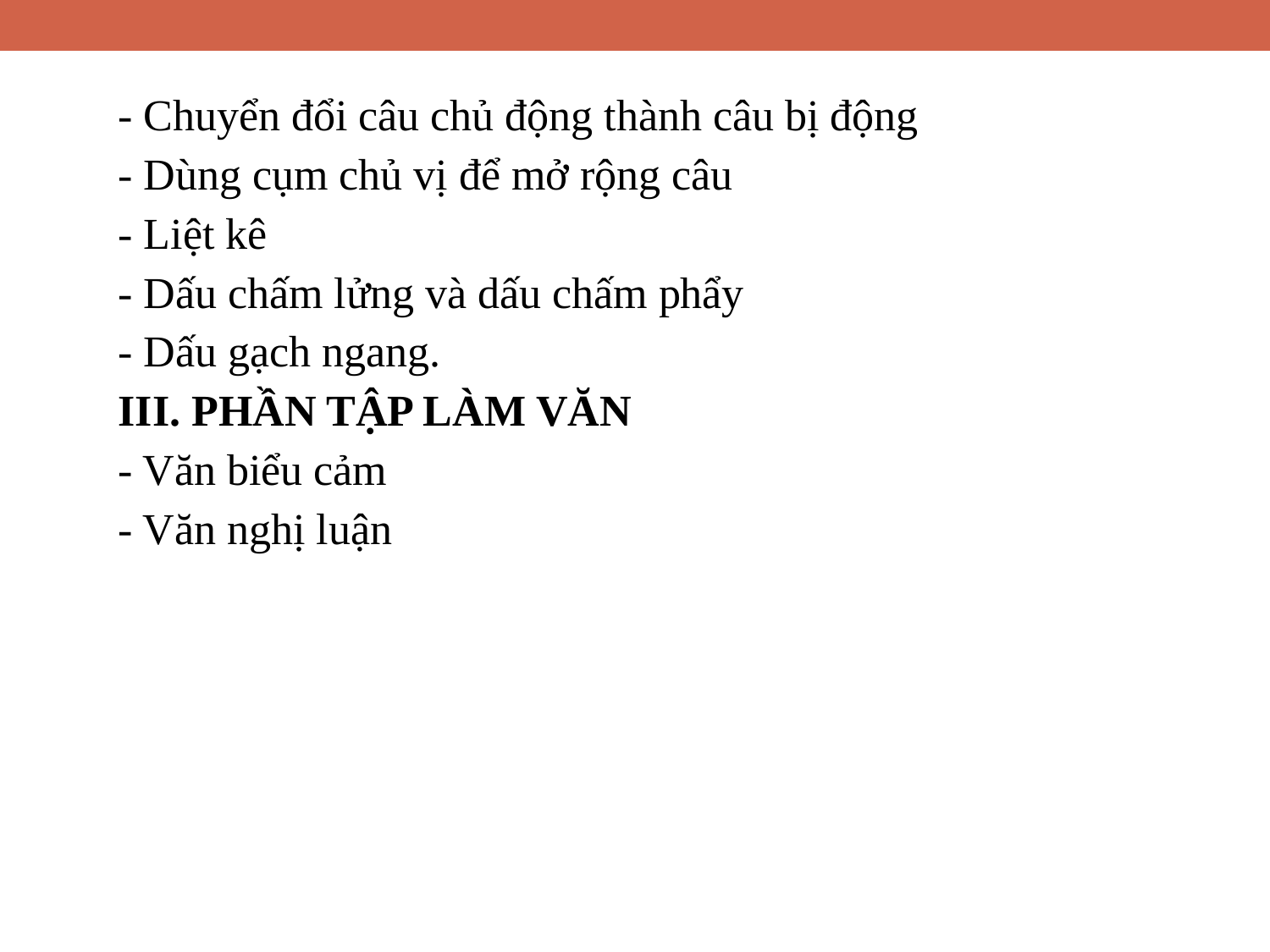

- Chuyển đổi câu chủ động thành câu bị động
- Dùng cụm chủ vị để mở rộng câu
- Liệt kê
- Dấu chấm lửng và dấu chấm phẩy
- Dấu gạch ngang.
III. PHẦN TẬP LÀM VĂN
- Văn biểu cảm
- Văn nghị luận